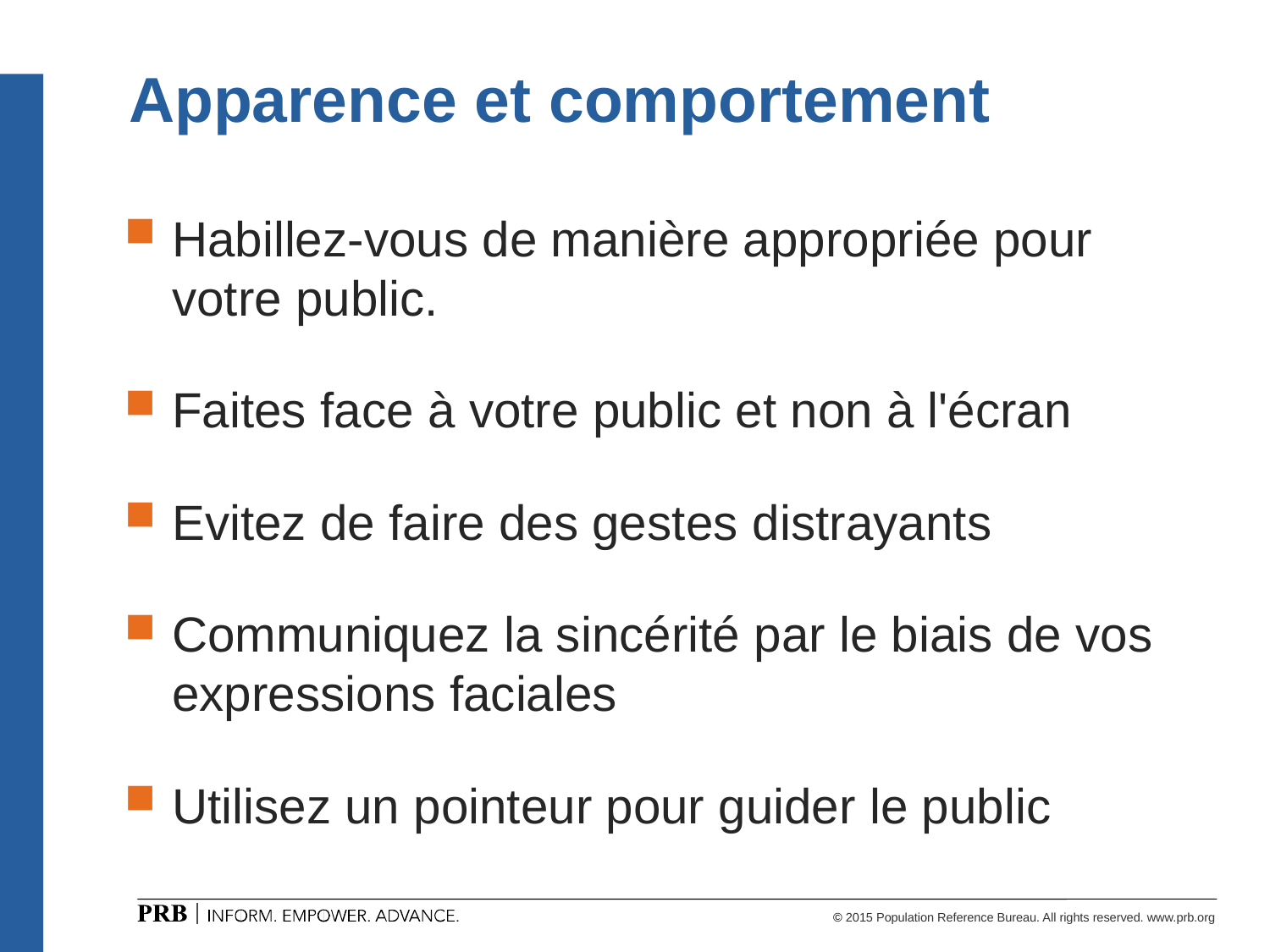

# Apparence et comportement
Habillez-vous de manière appropriée pour votre public.
Faites face à votre public et non à l'écran
Evitez de faire des gestes distrayants
Communiquez la sincérité par le biais de vos expressions faciales
Utilisez un pointeur pour guider le public